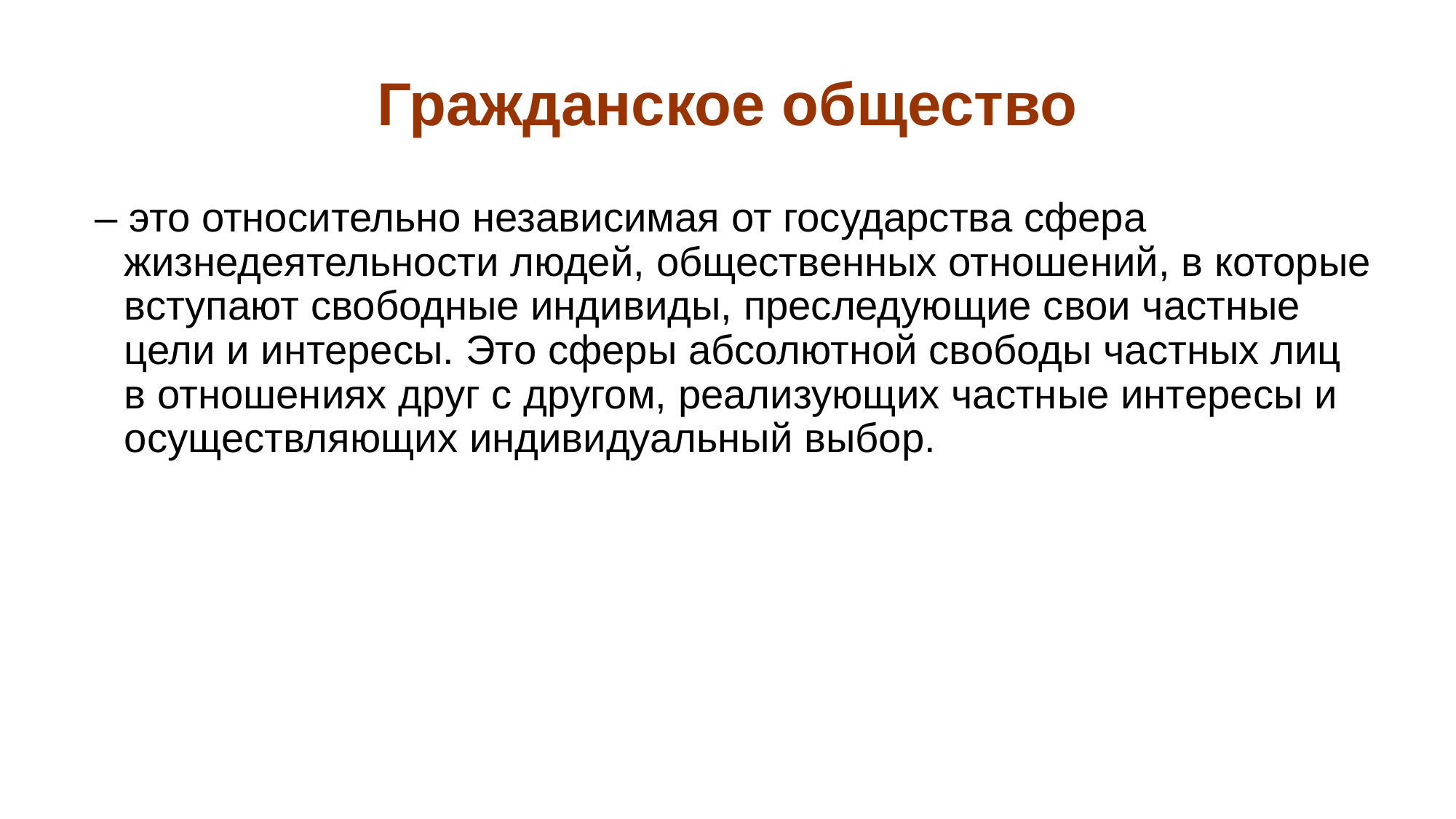

Гражданское общество
 – это относительно независимая от государства сфера жизнедеятельности людей, общественных отношений, в которые вступают свободные индивиды, преследующие свои частные цели и интересы. Это сферы абсолютной свободы частных лиц в отношениях друг с другом, реализующих частные интересы и осуществляющих индивидуальный выбор.